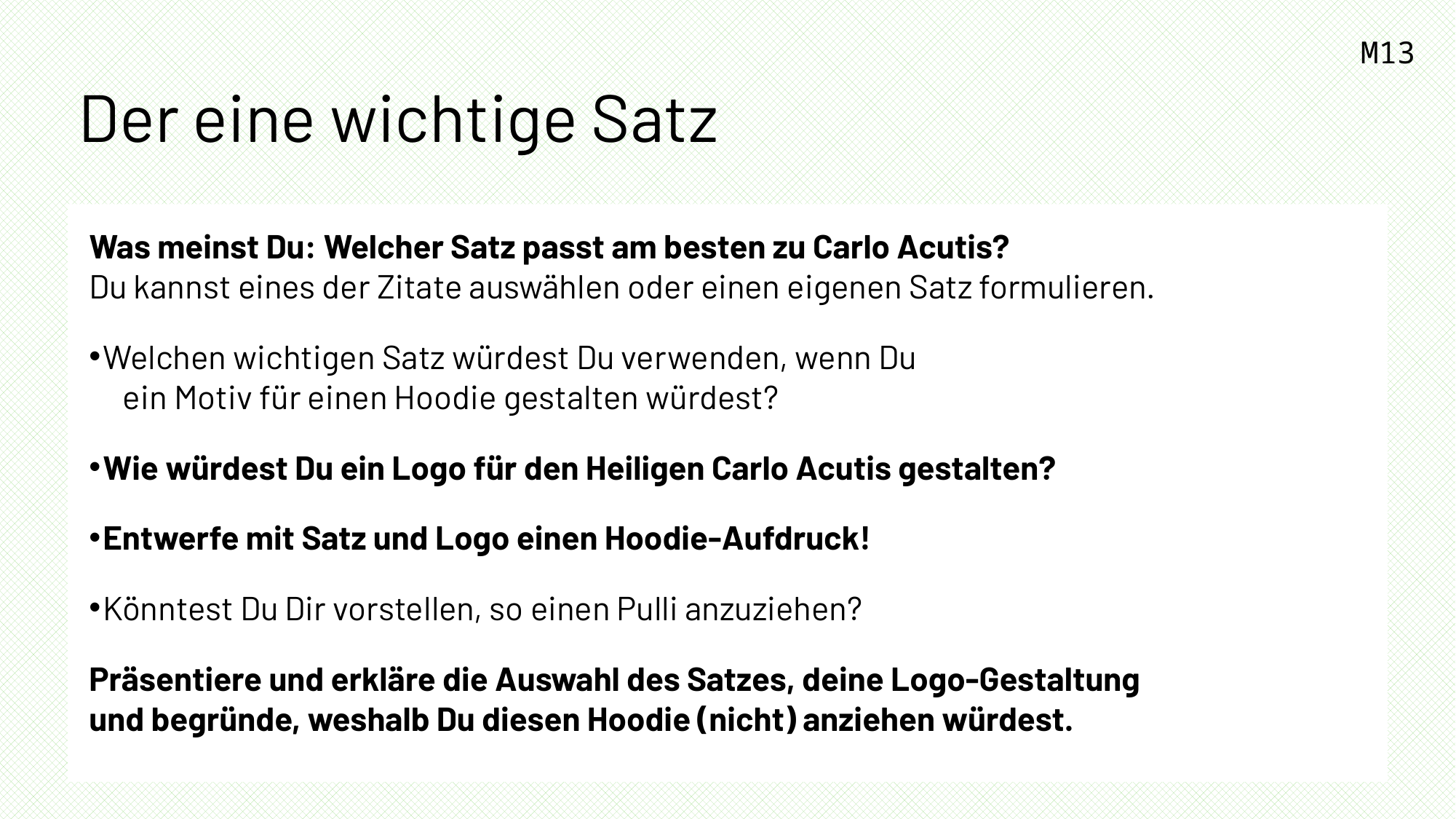

M13
Der eine wichtige Satz
Was meinst Du: Welcher Satz passt am besten zu Carlo Acutis?
Du kannst eines der Zitate auswählen oder einen eigenen Satz formulieren.
Welchen wichtigen Satz würdest Du verwenden, wenn Du
   ein Motiv für einen Hoodie gestalten würdest?
Wie würdest Du ein Logo für den Heiligen Carlo Acutis gestalten?
Entwerfe mit Satz und Logo einen Hoodie-Aufdruck!
Könntest Du Dir vorstellen, so einen Pulli anzuziehen?
Präsentiere und erkläre die Auswahl des Satzes, deine Logo-Gestaltung
und begründe, weshalb Du diesen Hoodie (nicht) anziehen würdest.